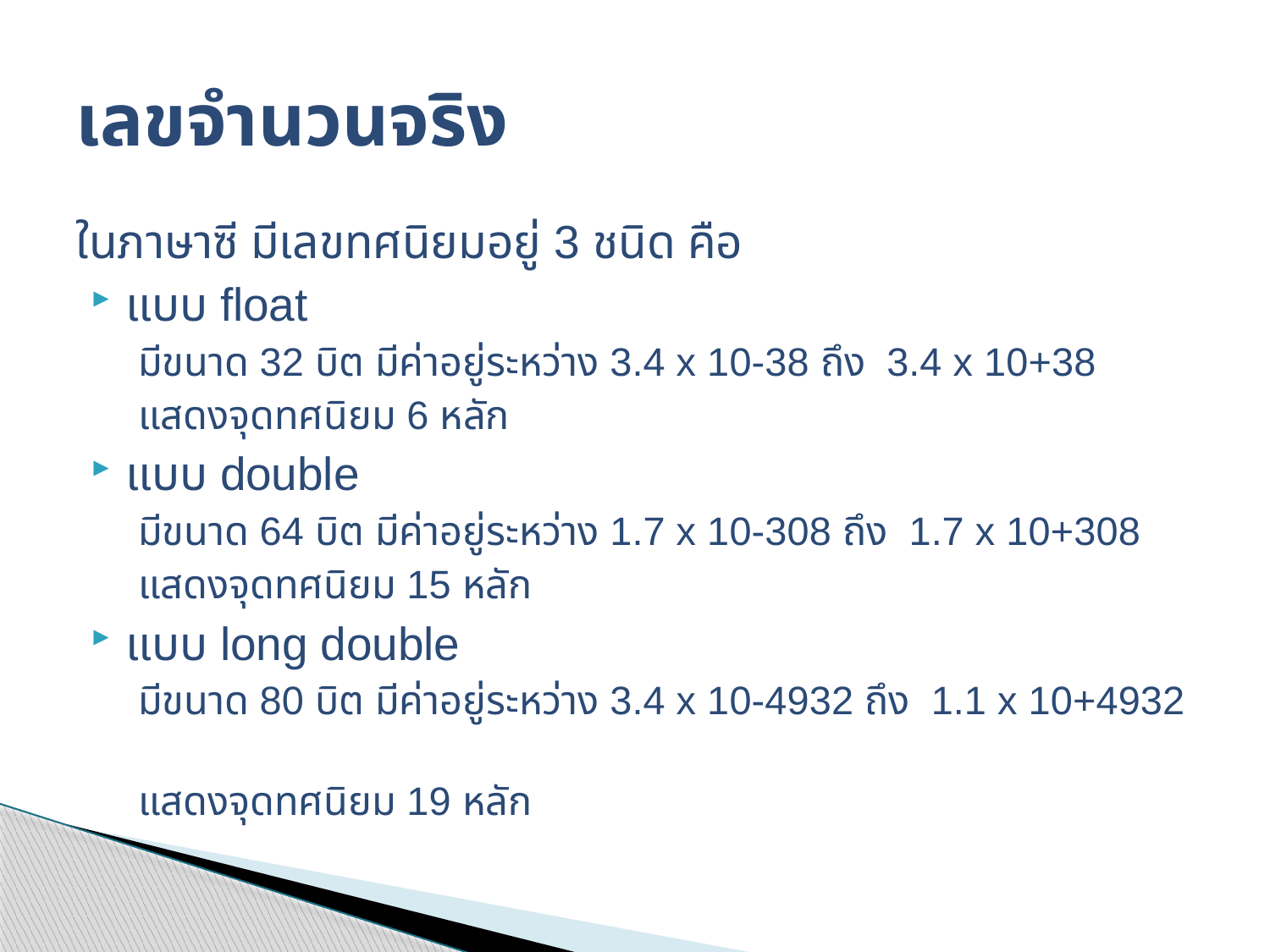

# เลขจำนวนจริง
ในภาษาซี มีเลขทศนิยมอยู่ 3 ชนิด คือ
แบบ float
มีขนาด 32 บิต มีค่าอยู่ระหว่าง 3.4 x 10-38 ถึง  3.4 x 10+38
แสดงจุดทศนิยม 6 หลัก
แบบ double
มีขนาด 64 บิต มีค่าอยู่ระหว่าง 1.7 x 10-308 ถึง  1.7 x 10+308
แสดงจุดทศนิยม 15 หลัก
แบบ long double
มีขนาด 80 บิต มีค่าอยู่ระหว่าง 3.4 x 10-4932 ถึง  1.1 x 10+4932
แสดงจุดทศนิยม 19 หลัก